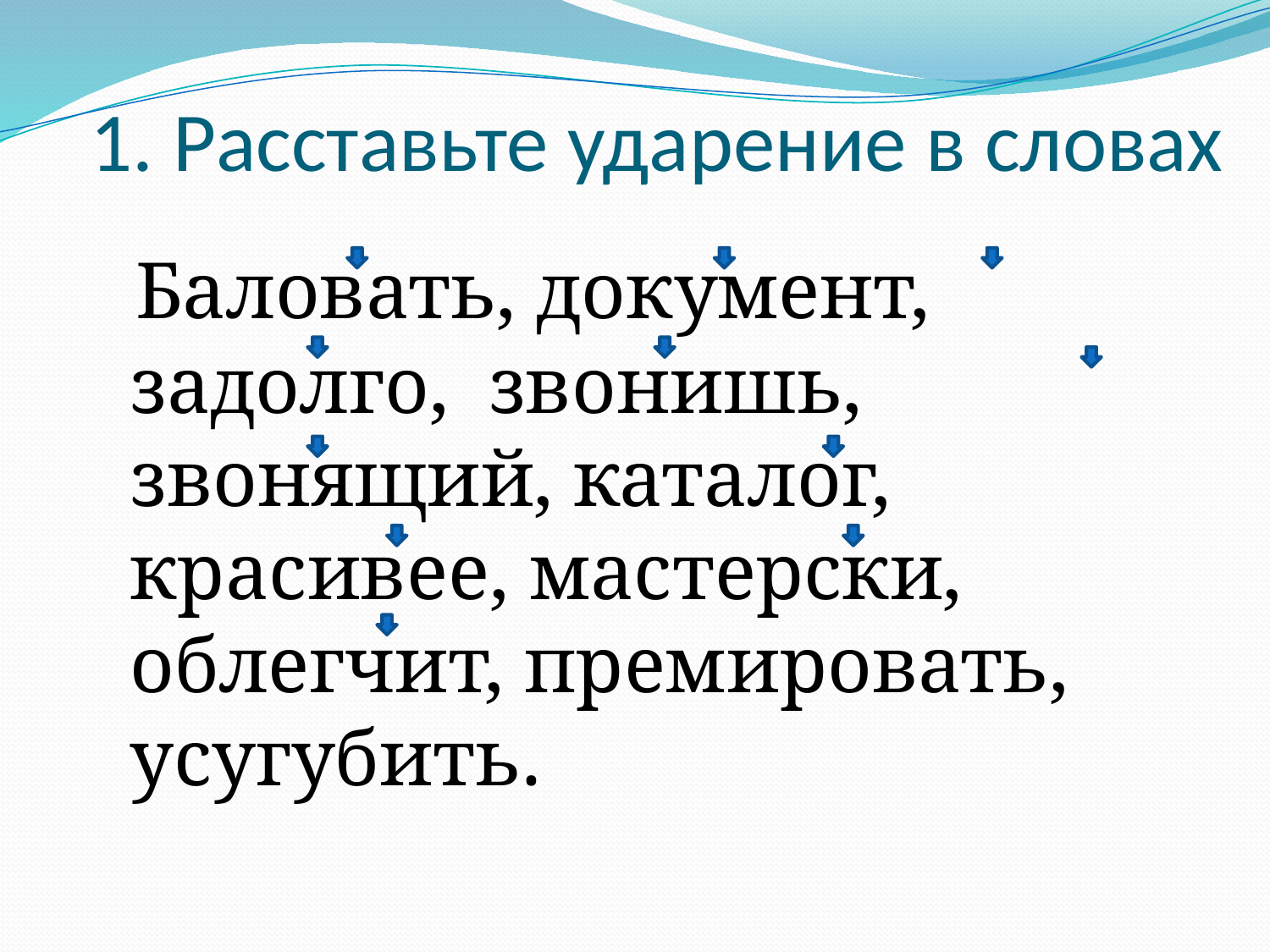

# 1. Расставьте ударение в словах
  Баловать, документ, задолго,  звонишь, звонящий, каталог, красивее, мастерски, облегчит, премировать, усугубить.